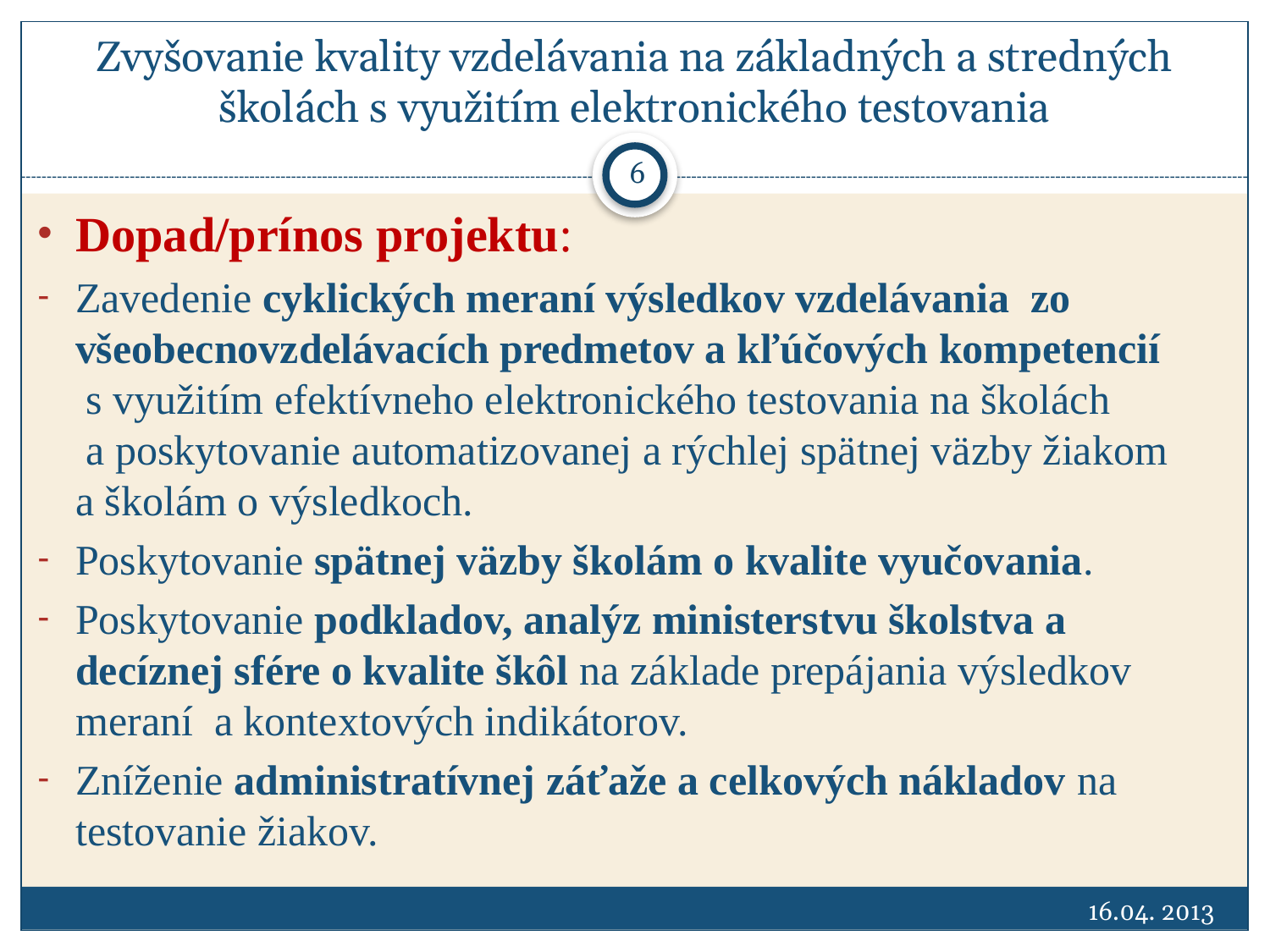

# Zvyšovanie kvality vzdelávania na základných a stredných školách s využitím elektronického testovania
6
Dopad/prínos projektu:
Zavedenie cyklických meraní výsledkov vzdelávania  zo všeobecnovzdelávacích predmetov a kľúčových kompetencií        s využitím efektívneho elektronického testovania na školách            a poskytovanie automatizovanej a rýchlej spätnej väzby žiakom     a školám o výsledkoch.
Poskytovanie spätnej väzby školám o kvalite vyučovania.
Poskytovanie podkladov, analýz ministerstvu školstva a decíznej sfére o kvalite škôl na základe prepájania výsledkov meraní  a kontextových indikátorov.
Zníženie administratívnej záťaže a celkových nákladov na testovanie žiakov.
16.04. 2013